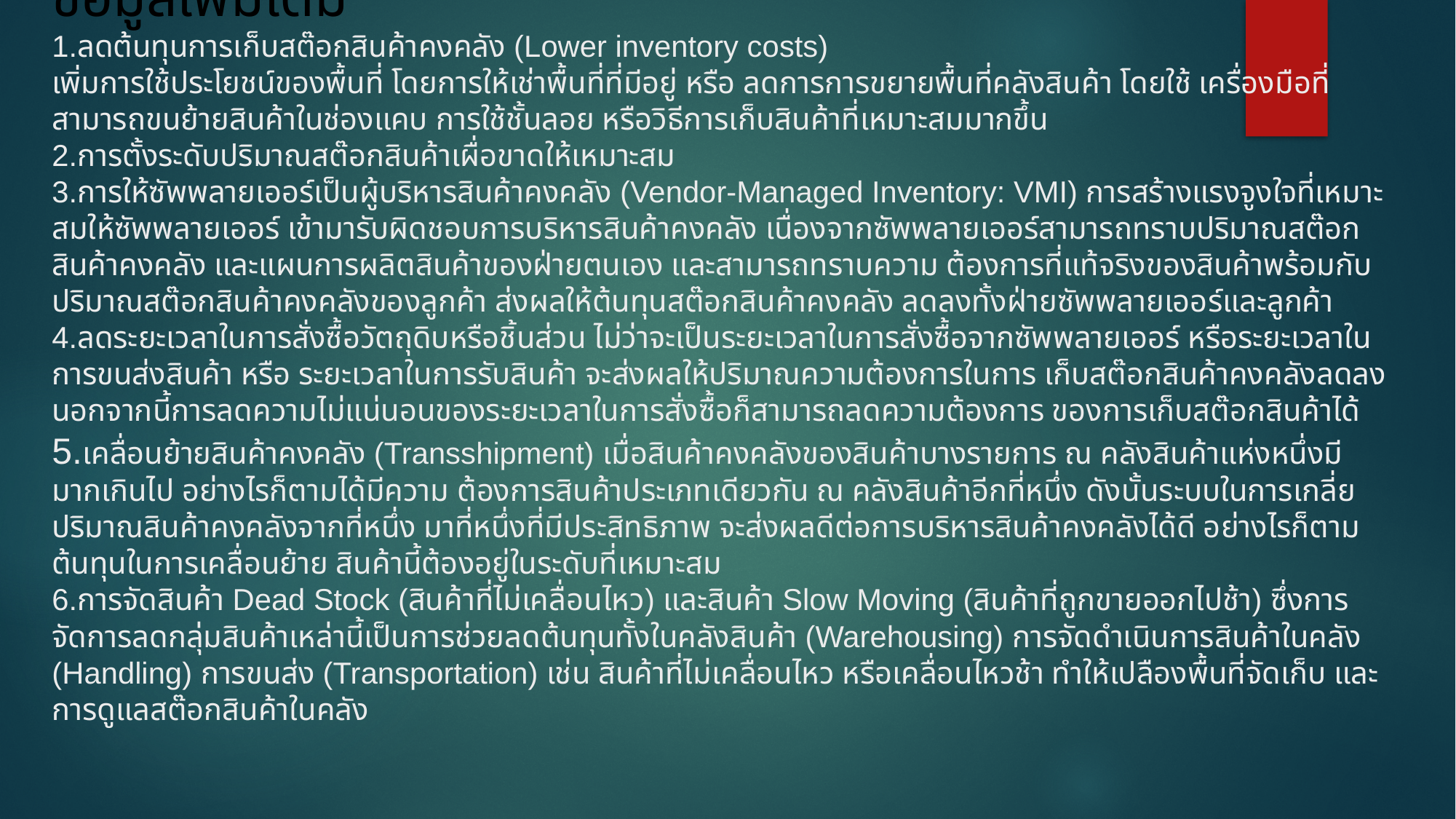

# การบริหาร จัดการสต๊อกสินค้า อย่างมีประสิทธิภาพจากการหาข้อมูลเพิ่มเติม 1.ลดต้นทุนการเก็บสต๊อกสินค้าคงคลัง (Lower inventory costs) เพิ่มการใช้ประโยชน์ของพื้นที่ โดยการให้เช่าพื้นที่ที่มีอยู่ หรือ ลดการการขยายพื้นที่คลังสินค้า โดยใช้ เครื่องมือที่สามารถขนย้ายสินค้าในช่องแคบ การใช้ชั้นลอย หรือวิธีการเก็บสินค้าที่เหมาะสมมากขึ้น 2.การตั้งระดับปริมาณสต๊อกสินค้าเผื่อขาดให้เหมาะสม 3.การให้ซัพพลายเออร์เป็นผู้บริหารสินค้าคงคลัง (Vendor-Managed Inventory: VMI) การสร้างแรงจูงใจที่เหมาะสมให้ซัพพลายเออร์ เข้ามารับผิดชอบการบริหารสินค้าคงคลัง เนื่องจากซัพพลายเออร์สามารถทราบปริมาณสต๊อกสินค้าคงคลัง และแผนการผลิตสินค้าของฝ่ายตนเอง และสามารถทราบความ ต้องการที่แท้จริงของสินค้าพร้อมกับปริมาณสต๊อกสินค้าคงคลังของลูกค้า ส่งผลให้ต้นทุนสต๊อกสินค้าคงคลัง ลดลงทั้งฝ่ายซัพพลายเออร์และลูกค้า 4.ลดระยะเวลาในการสั่งซื้อวัตถุดิบหรือชิ้นส่วน ไม่ว่าจะเป็นระยะเวลาในการสั่งซื้อจากซัพพลายเออร์ หรือระยะเวลาในการขนส่งสินค้า หรือ ระยะเวลาในการรับสินค้า จะส่งผลให้ปริมาณความต้องการในการ เก็บสต๊อกสินค้าคงคลังลดลง นอกจากนี้การลดความไม่แน่นอนของระยะเวลาในการสั่งซื้อก็สามารถลดความต้องการ ของการเก็บสต๊อกสินค้าได้ 5.เคลื่อนย้ายสินค้าคงคลัง (Transshipment) เมื่อสินค้าคงคลังของสินค้าบางรายการ ณ คลังสินค้าแห่งหนึ่งมีมากเกินไป อย่างไรก็ตามได้มีความ ต้องการสินค้าประเภทเดียวกัน ณ คลังสินค้าอีกที่หนึ่ง ดังนั้นระบบในการเกลี่ยปริมาณสินค้าคงคลังจากที่หนึ่ง มาที่หนึ่งที่มีประสิทธิภาพ จะส่งผลดีต่อการบริหารสินค้าคงคลังได้ดี อย่างไรก็ตามต้นทุนในการเคลื่อนย้าย สินค้านี้ต้องอยู่ในระดับที่เหมาะสม 6.การจัดสินค้า Dead Stock (สินค้าที่ไม่เคลื่อนไหว) และสินค้า Slow Moving (สินค้าที่ถูกขายออกไปช้า) ซึ่งการจัดการลดกลุ่มสินค้าเหล่านี้เป็นการช่วยลดต้นทุนทั้งในคลังสินค้า (Warehousing) การจัดดำเนินการสินค้าในคลัง (Handling) การขนส่ง (Transportation) เช่น สินค้าที่ไม่เคลื่อนไหว หรือเคลื่อนไหวช้า ทำให้เปลืองพื้นที่จัดเก็บ และการดูแลสต๊อกสินค้าในคลัง